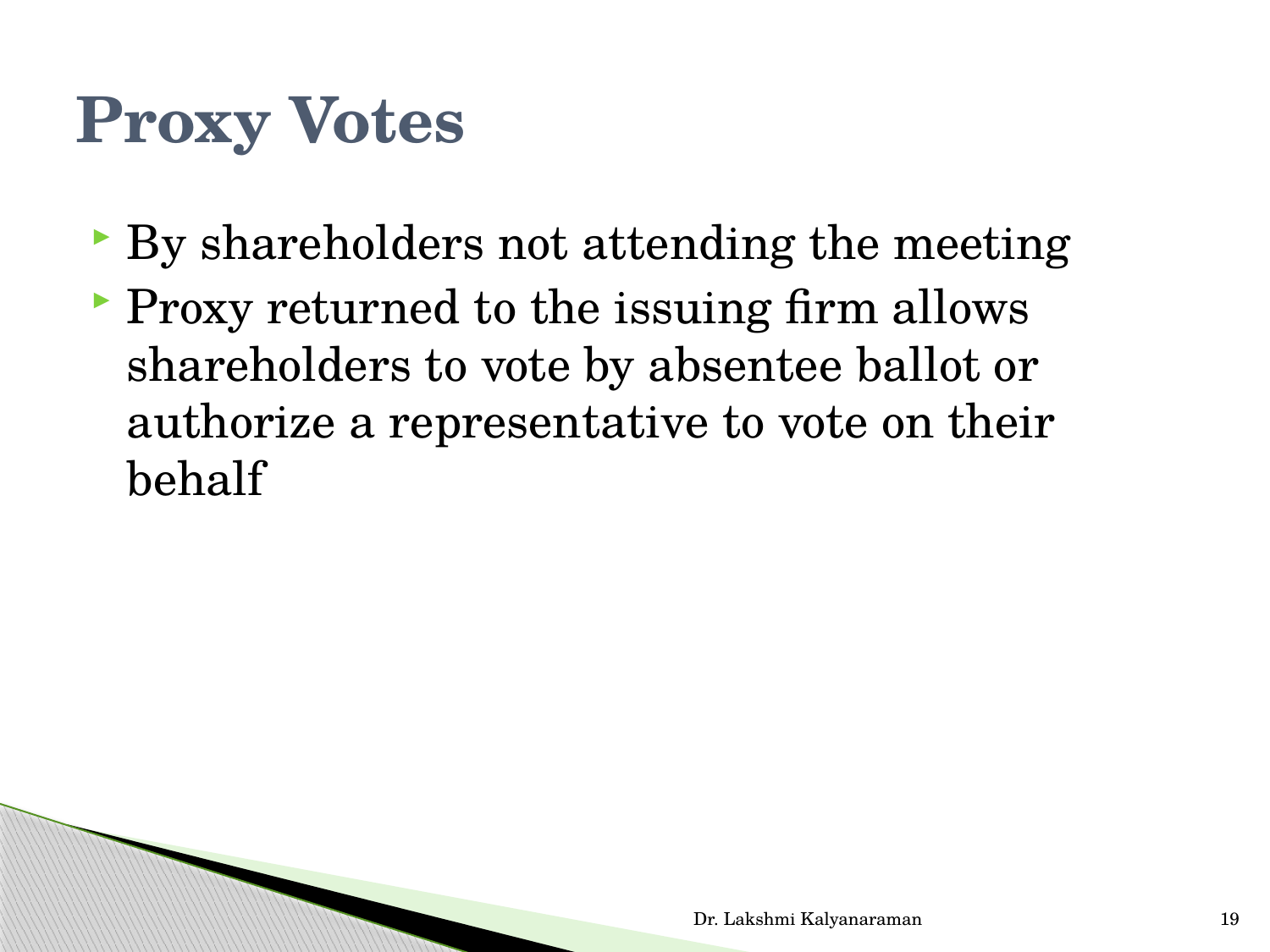

# Proxy Votes
By shareholders not attending the meeting
Proxy returned to the issuing firm allows shareholders to vote by absentee ballot or authorize a representative to vote on their behalf
Dr. Lakshmi Kalyanaraman
19